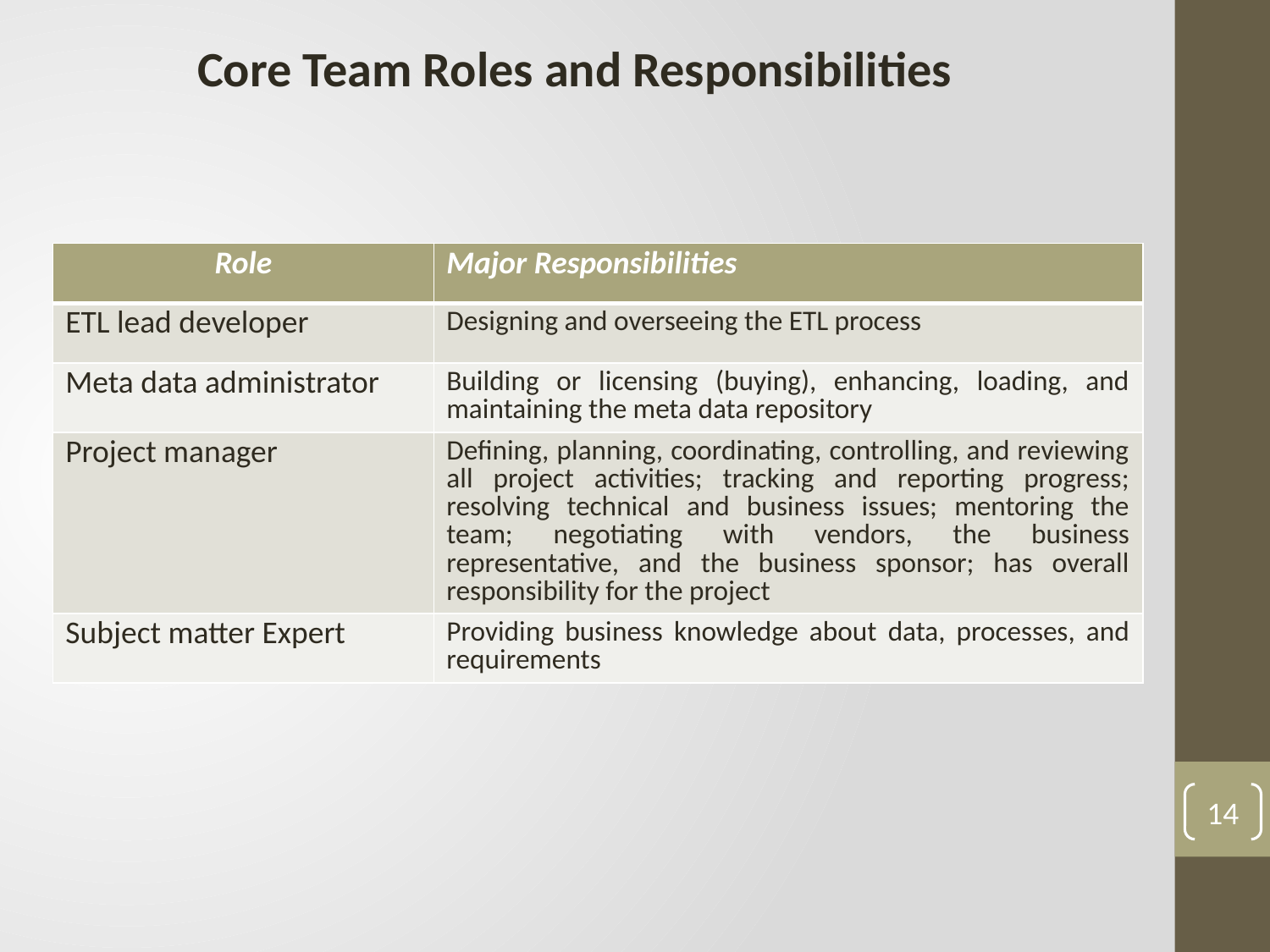

Core Team Roles and Responsibilities
| Role | Major Responsibilities |
| --- | --- |
| ETL lead developer | Designing and overseeing the ETL process |
| Meta data administrator | Building or licensing (buying), enhancing, loading, and maintaining the meta data repository |
| Project manager | Defining, planning, coordinating, controlling, and reviewing all project activities; tracking and reporting progress; resolving technical and business issues; mentoring the team; negotiating with vendors, the business representative, and the business sponsor; has overall responsibility for the project |
| Subject matter Expert | Providing business knowledge about data, processes, and requirements |
14